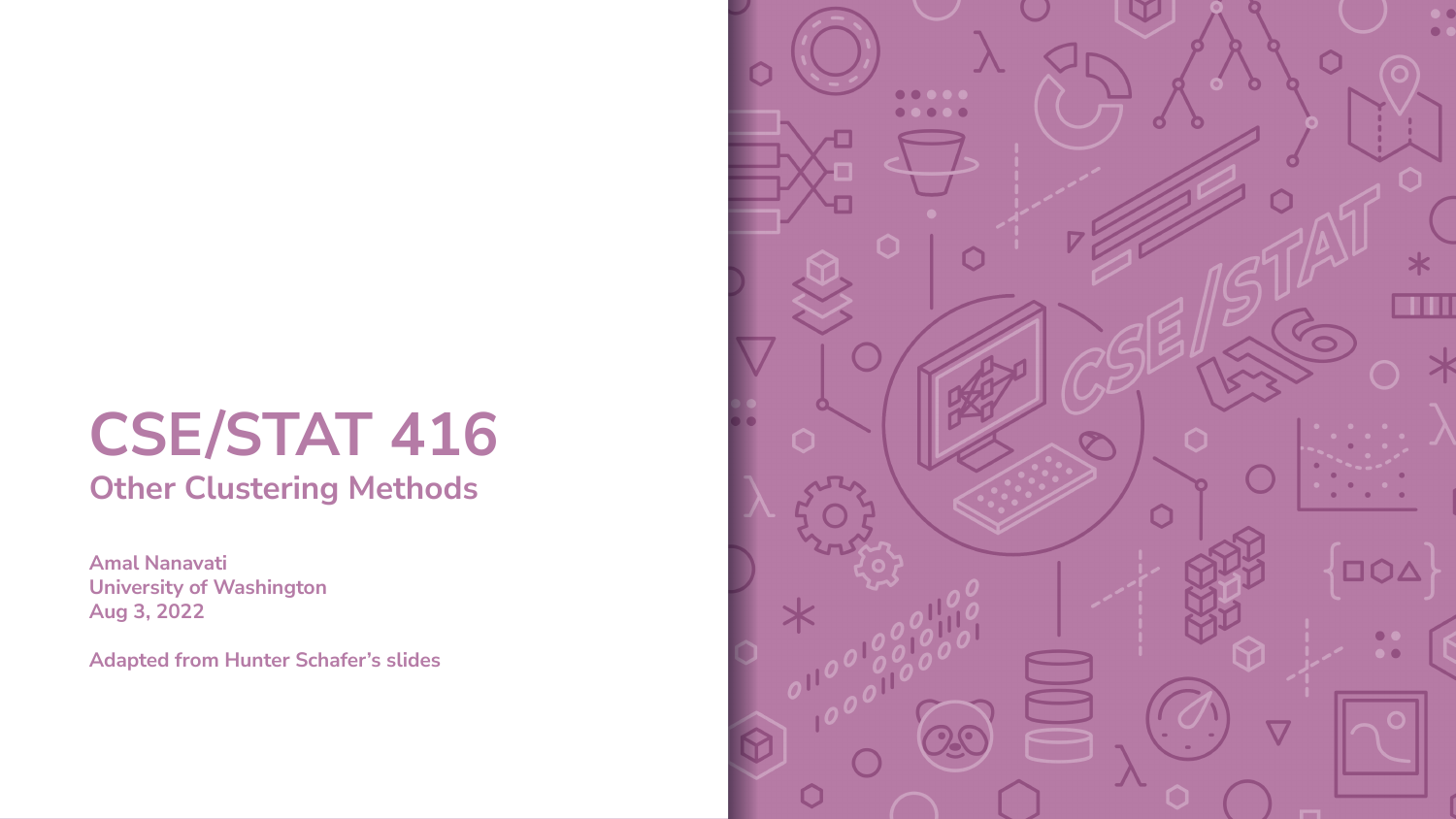

# CSE/STAT 416 Other Clustering Methods Amal Nanavati University of Washington Aug 3, 2022 Adapted from Hunter Schafer’s slides